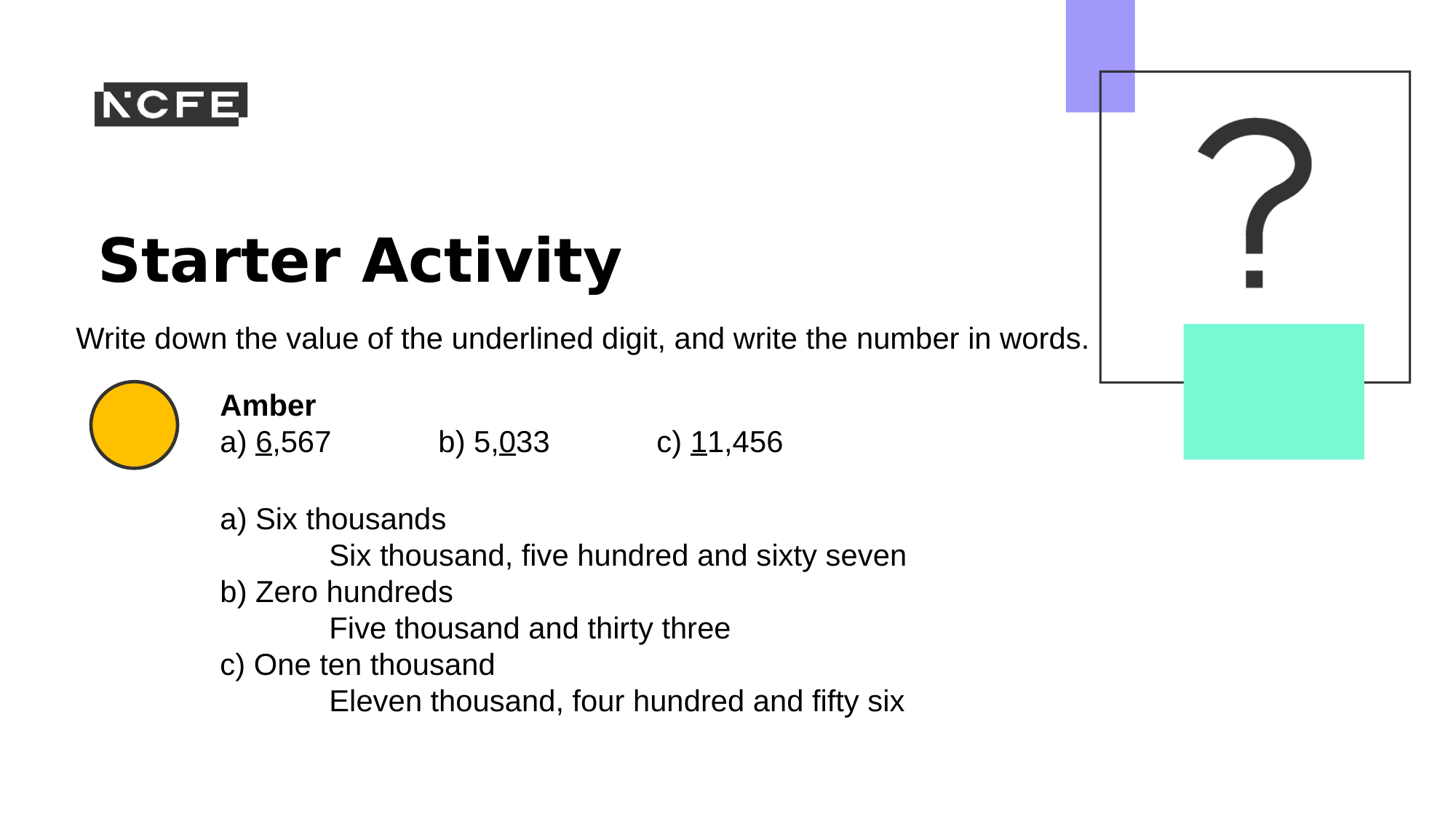

Write down the value of the underlined digit, and write the number in words.

Amber
a) 6,567	b) 5,033	c) 11,456

a) Six thousands
	Six thousand, five hundred and sixty seven
b) Zero hundreds
	Five thousand and thirty three
c) One ten thousand
	Eleven thousand, four hundred and fifty six